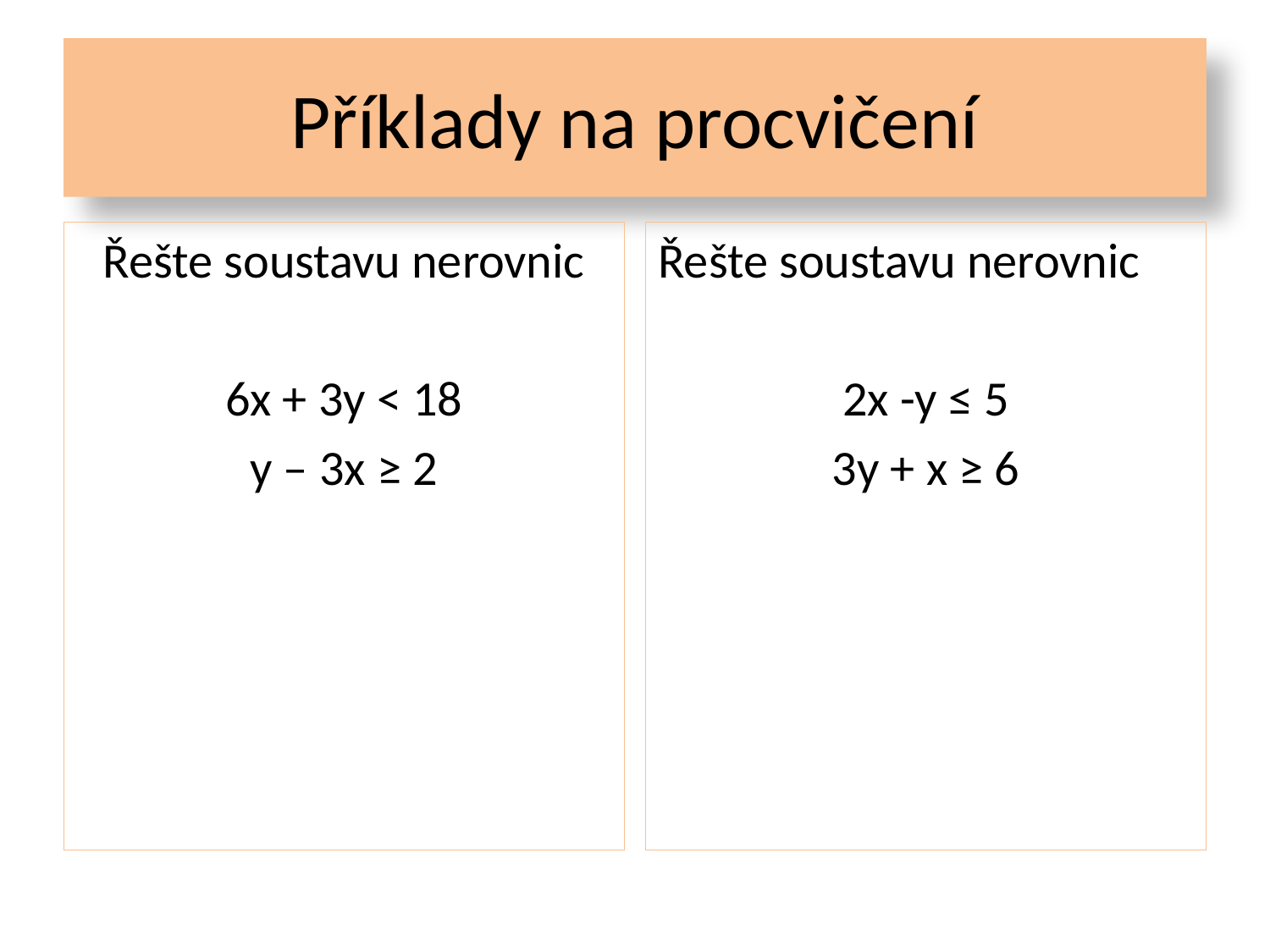

# Příklady na procvičení
Řešte soustavu nerovnic

6x + 3y ˂ 18
y – 3x ≥ 2

Řešte soustavu nerovnic

2x -y ≤ 5
3y + x ≥ 6